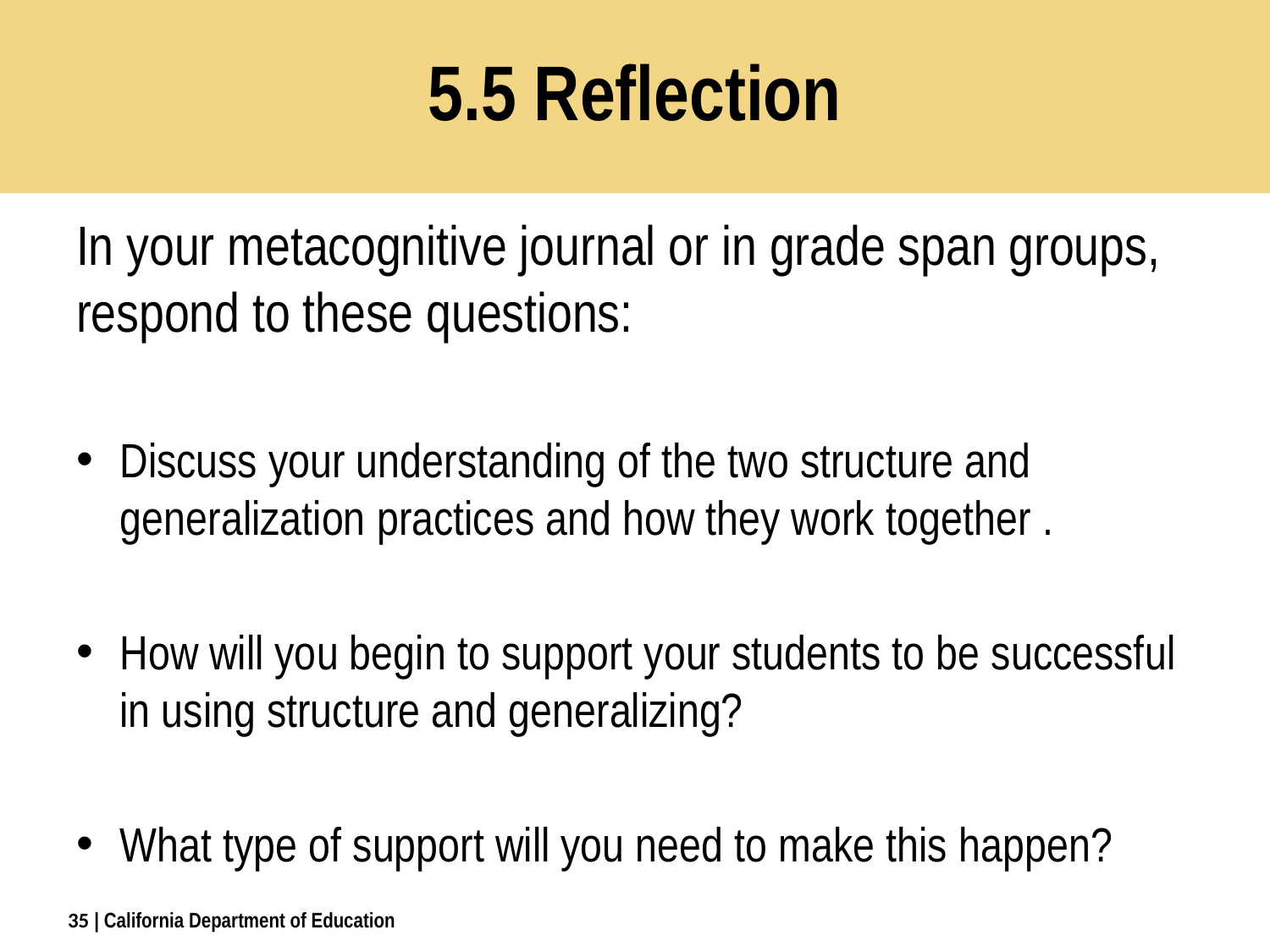

# 5.5 Reflection
In your metacognitive journal or in grade span groups, respond to these questions:

Discuss your understanding of the two structure and generalization practices and how they work together .

How will you begin to support your students to be successful in using structure and generalizing?

What type of support will you need to make this happen?
35
| California Department of Education